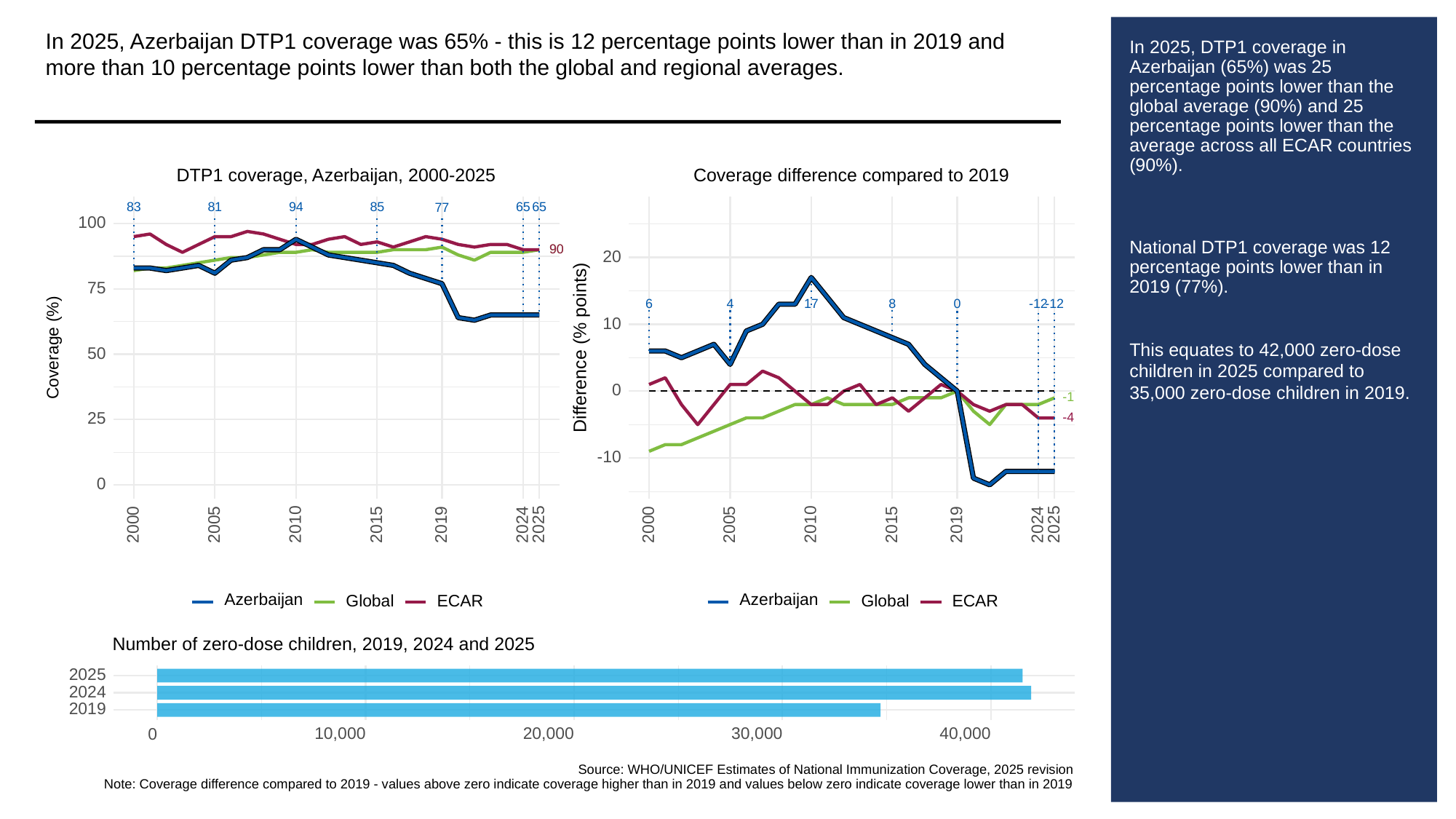

In 2025, Azerbaijan DTP1 coverage was 65% - this is 12 percentage points lower than in 2019 and more than 10 percentage points lower than both the global and regional averages.
# In 2025, DTP1 coverage in Azerbaijan (65%) was 25 percentage points lower than the global average (90%) and 25 percentage points lower than the average across all ECAR countries (90%).

National DTP1 coverage was 12 percentage points lower than in 2019 (77%).

This equates to 42,000 zero-dose children in 2025 compared to 35,000 zero-dose children in 2019.

Coverage difference compared to 2019
DTP1 coverage, Azerbaijan, 2000-2025

83
81
94
85
65
65
77
100

90
90

20

75

6
8
0
17
-12
-12
4

10

Difference (% points)
Coverage (%)
50

0

-1
-4
25

-10

0

2000
2005
2010
2015
2019
2024
2025
2000
2005
2010
2015
2019
2024
2025
Azerbaijan
Azerbaijan
Global
ECAR
Global
ECAR

Number of zero-dose children, 2019, 2024 and 2025

2025

2024

2019

10,000
20,000
30,000
40,000
0
Source: WHO/UNICEF Estimates of National Immunization Coverage, 2025 revision
Note: Coverage difference compared to 2019 - values above zero indicate coverage higher than in 2019 and values below zero indicate coverage lower than in 2019